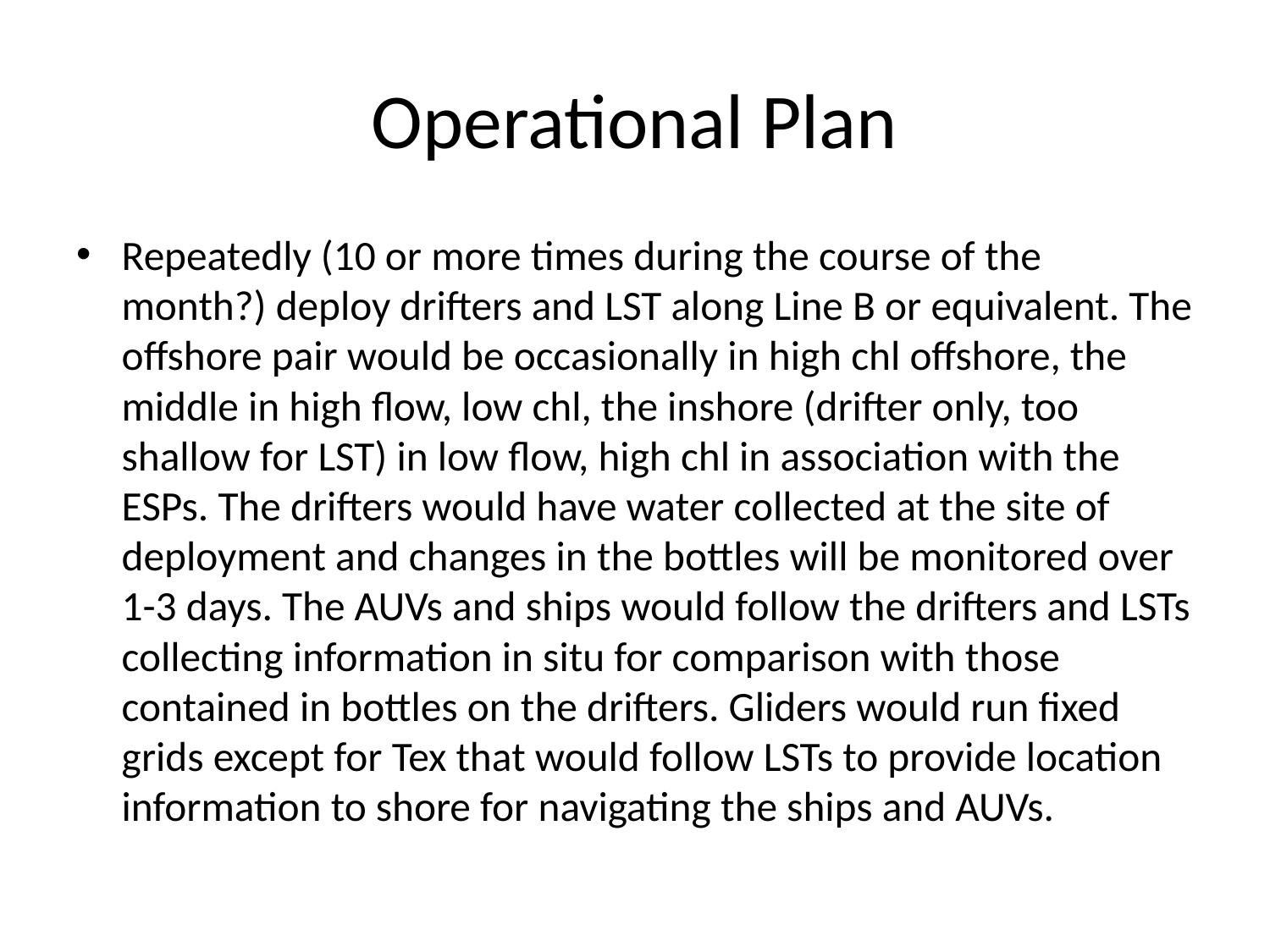

# Operational Plan
Repeatedly (10 or more times during the course of the month?) deploy drifters and LST along Line B or equivalent. The offshore pair would be occasionally in high chl offshore, the middle in high flow, low chl, the inshore (drifter only, too shallow for LST) in low flow, high chl in association with the ESPs. The drifters would have water collected at the site of deployment and changes in the bottles will be monitored over 1-3 days. The AUVs and ships would follow the drifters and LSTs collecting information in situ for comparison with those contained in bottles on the drifters. Gliders would run fixed grids except for Tex that would follow LSTs to provide location information to shore for navigating the ships and AUVs.